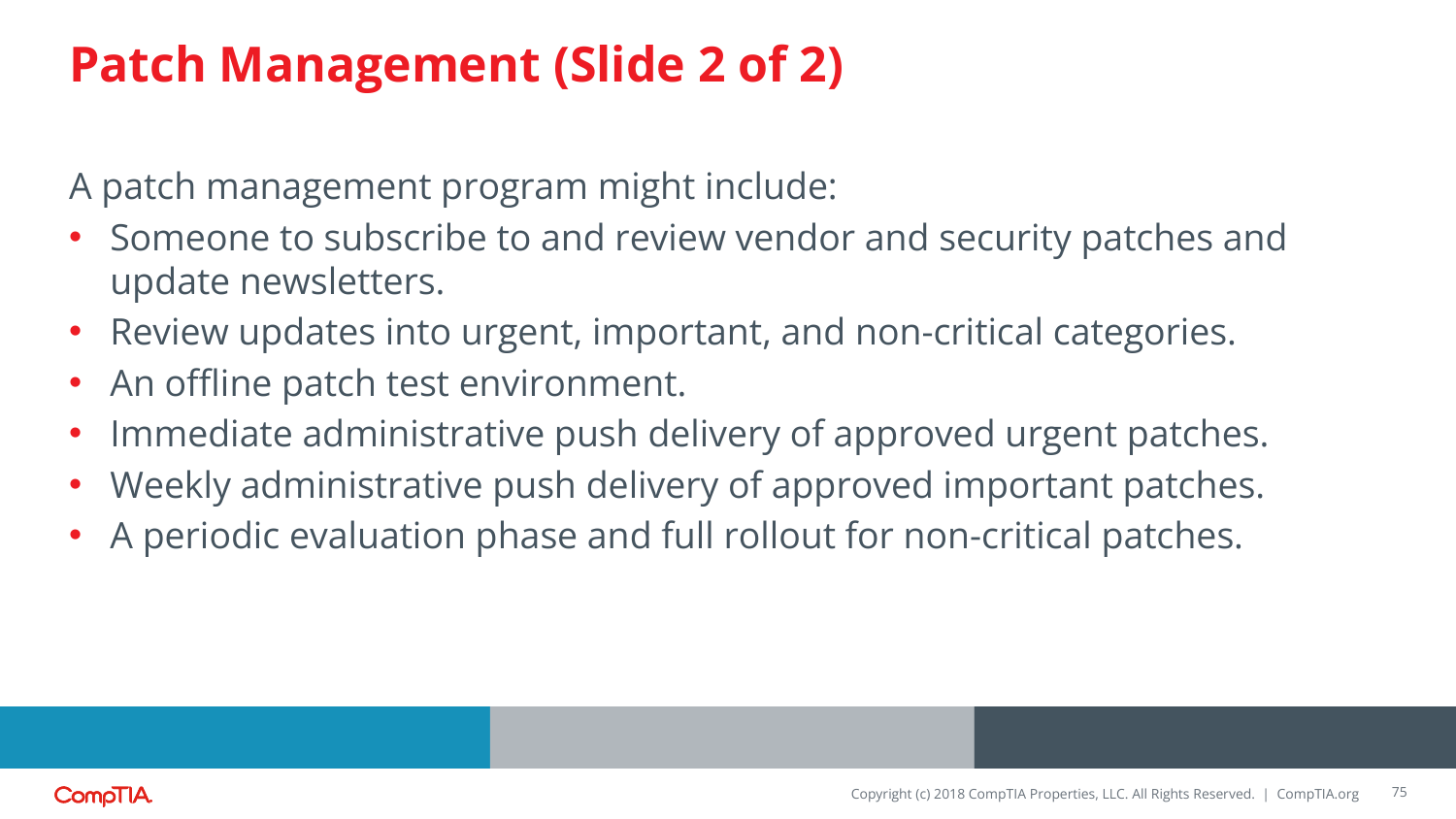

# Patch Management (Slide 2 of 2)
A patch management program might include:
Someone to subscribe to and review vendor and security patches and update newsletters.
Review updates into urgent, important, and non-critical categories.
An offline patch test environment.
Immediate administrative push delivery of approved urgent patches.
Weekly administrative push delivery of approved important patches.
A periodic evaluation phase and full rollout for non-critical patches.
75